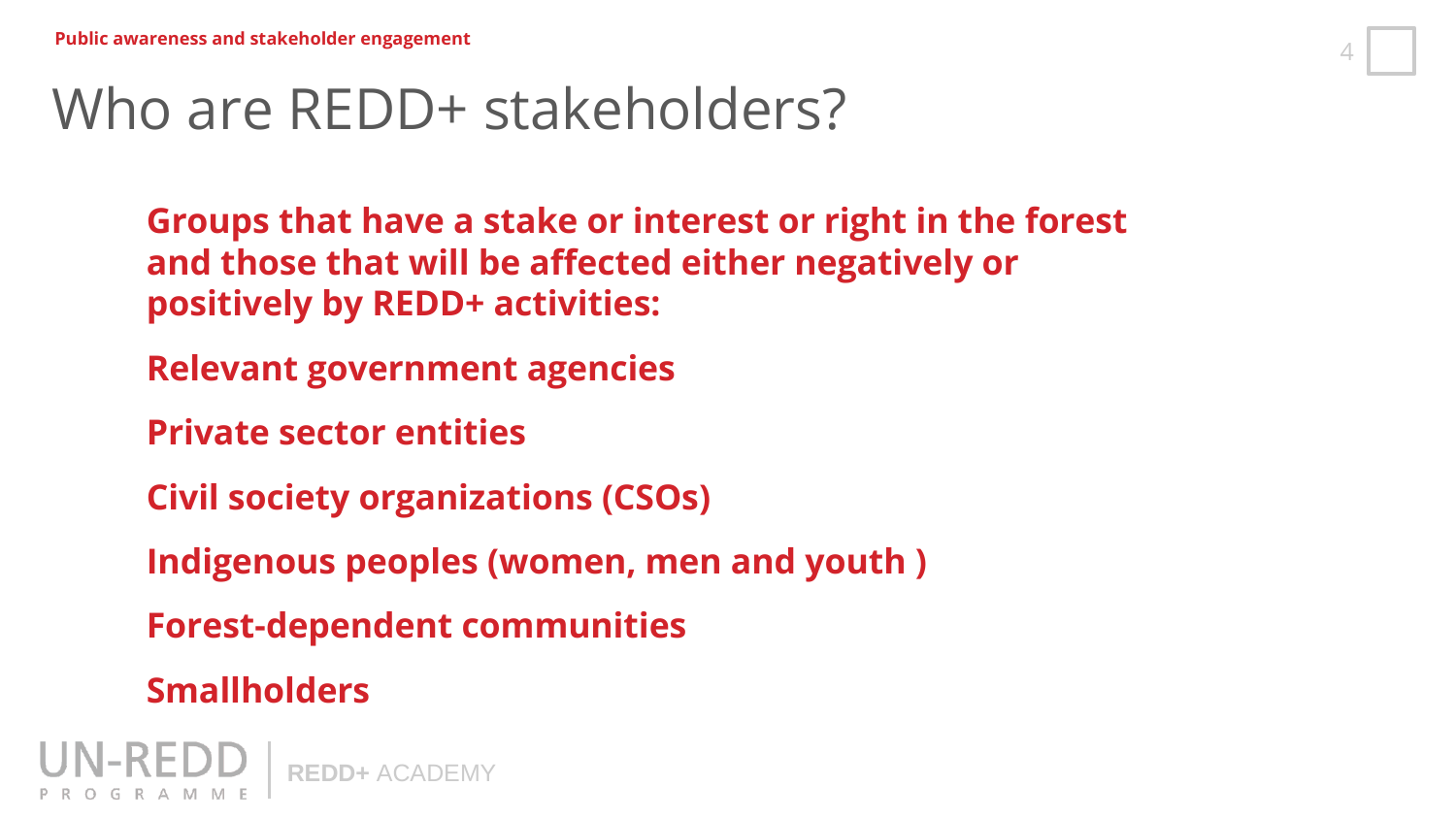

Public awareness and stakeholder engagement
Who are REDD+ stakeholders?
Groups that have a stake or interest or right in the forest and those that will be affected either negatively or positively by REDD+ activities:
Relevant government agencies
Private sector entities
Civil society organizations (CSOs)
Indigenous peoples (women, men and youth )
Forest-dependent communities
Smallholders